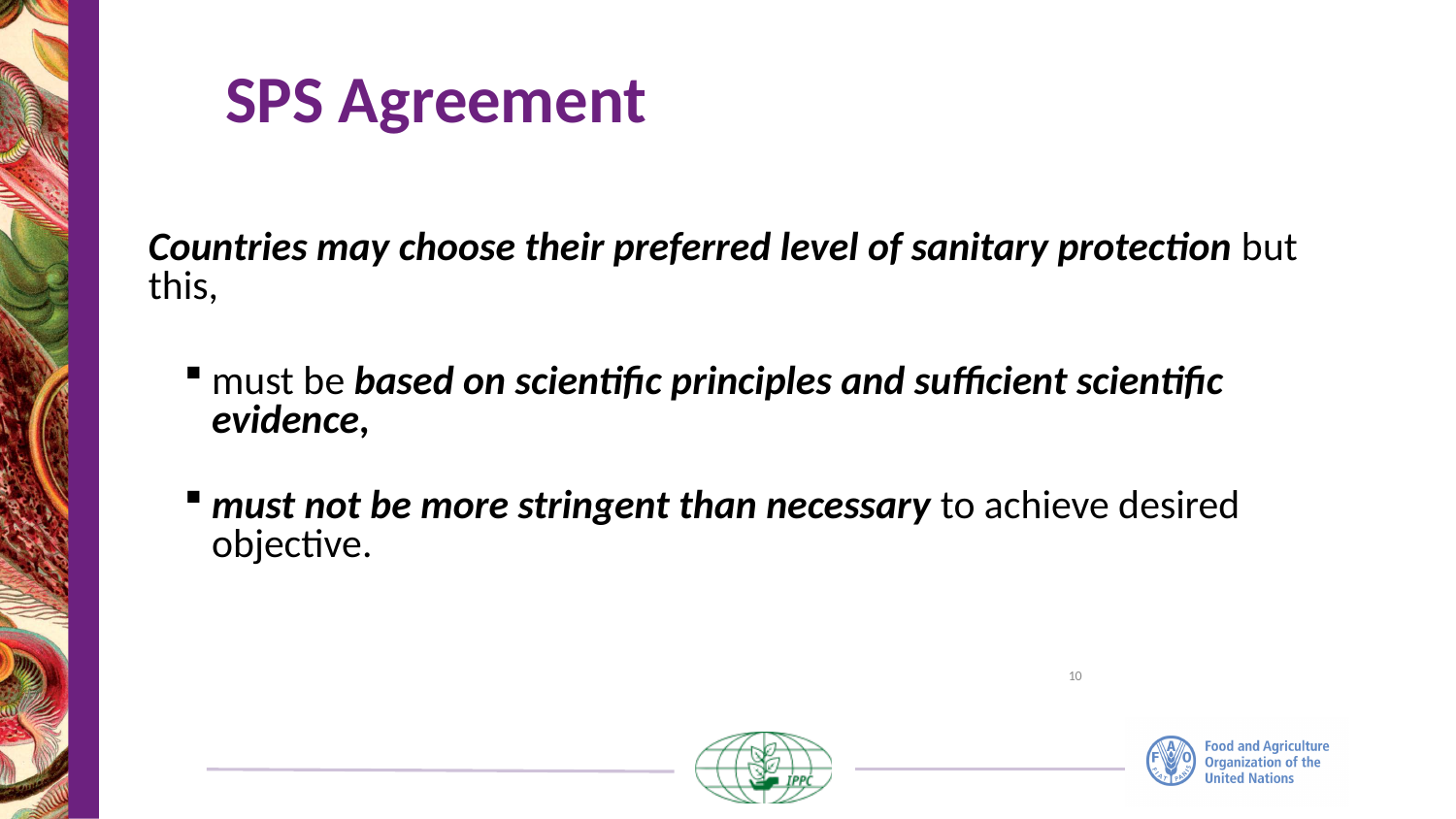

SPS Agreement
Countries may choose their preferred level of sanitary protection but this,
must be based on scientific principles and sufficient scientific evidence,
must not be more stringent than necessary to achieve desired objective.
10